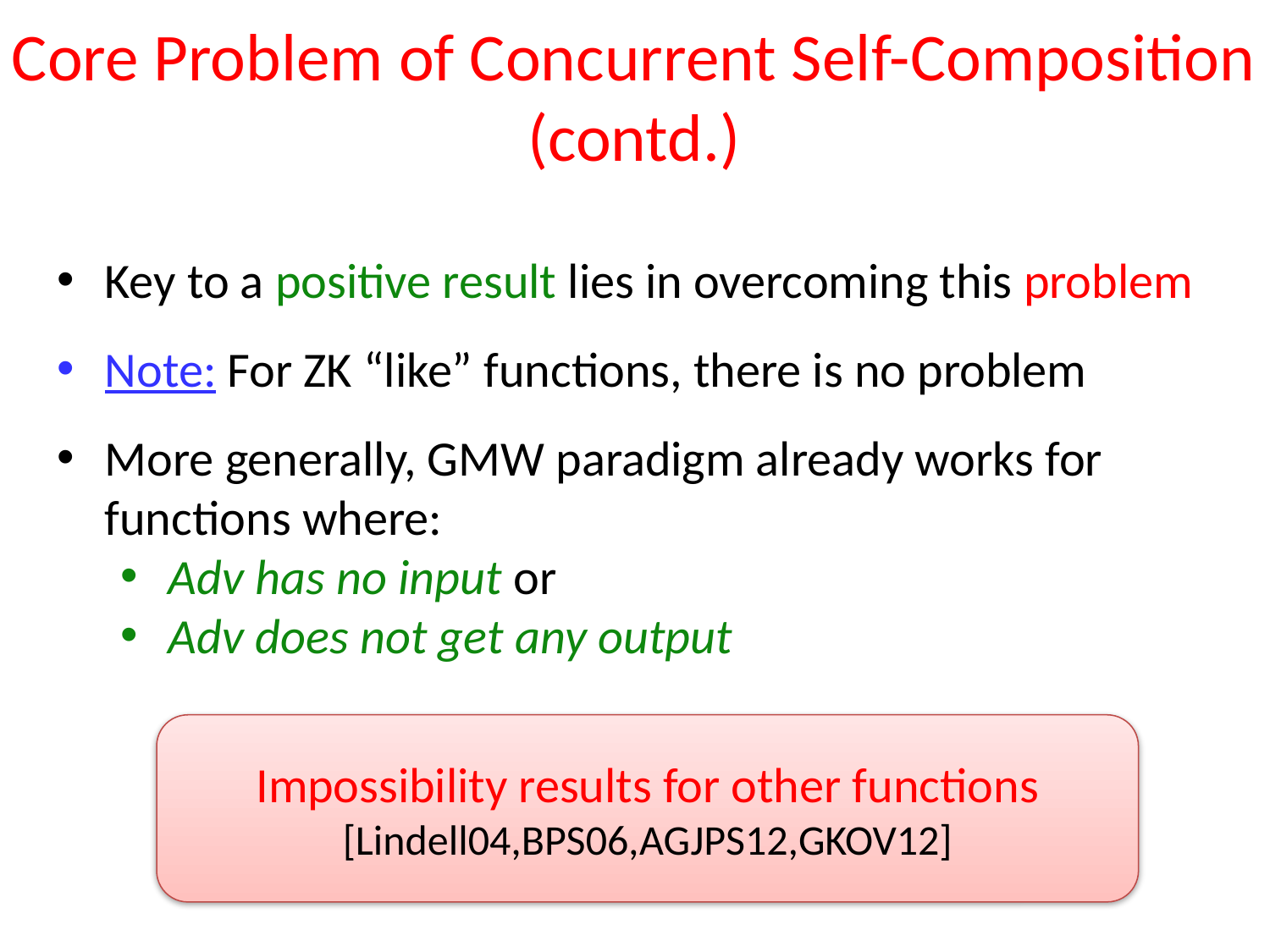

Core Problem of Concurrent Self-Composition (contd.)

Key to a positive result lies in overcoming this problem

Note: For ZK “like” functions, there is no problem

More generally, GMW paradigm already works for  functions where:
Adv has no input or
Adv does not get any output
Impossibility results for other functions
[Lindell04,BPS06,AGJPS12,GKOV12]